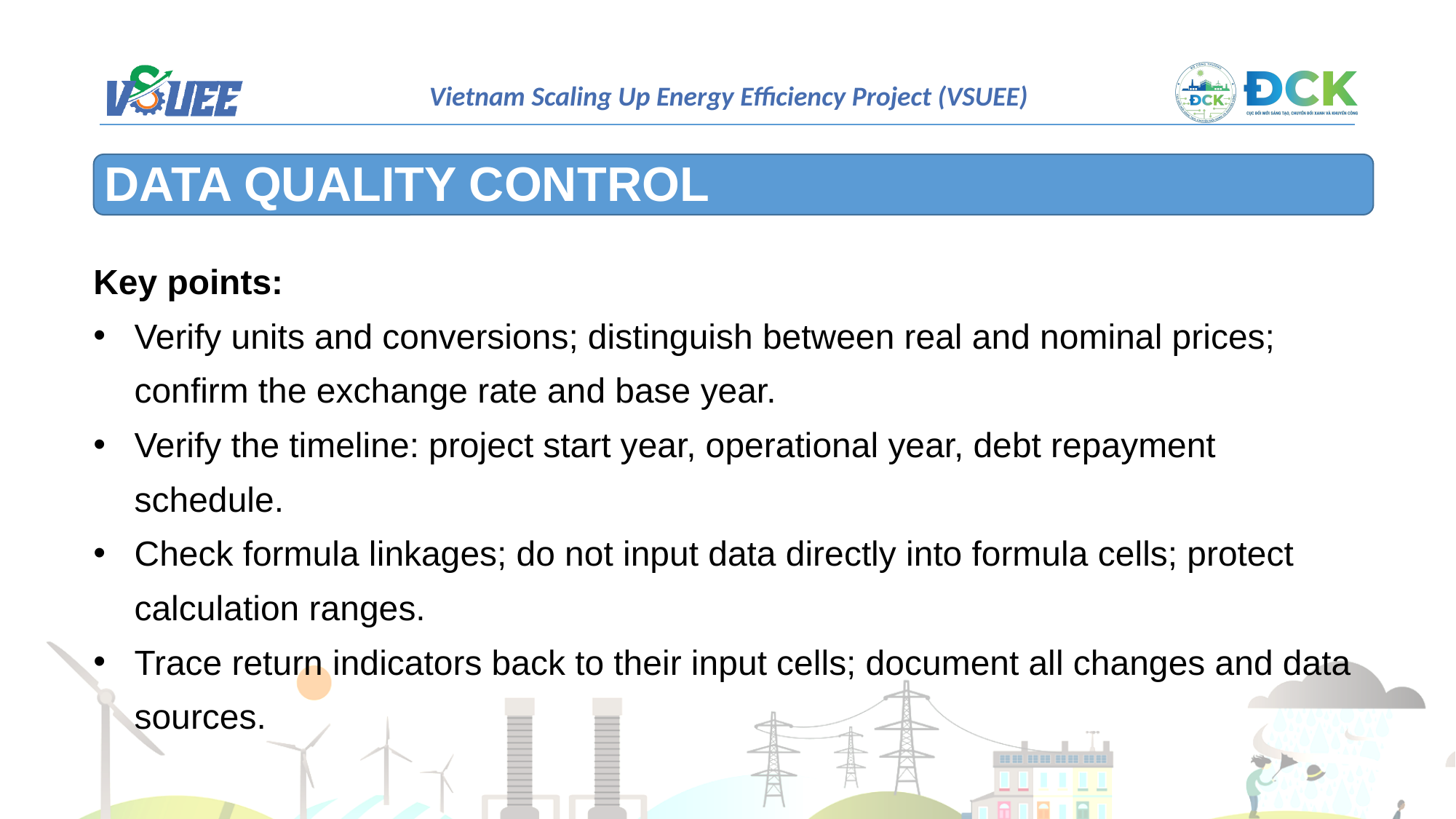

DATA QUALITY CONTROL
Key points:
Verify units and conversions; distinguish between real and nominal prices; confirm the exchange rate and base year.
Verify the timeline: project start year, operational year, debt repayment schedule.
Check formula linkages; do not input data directly into formula cells; protect calculation ranges.
Trace return indicators back to their input cells; document all changes and data sources.